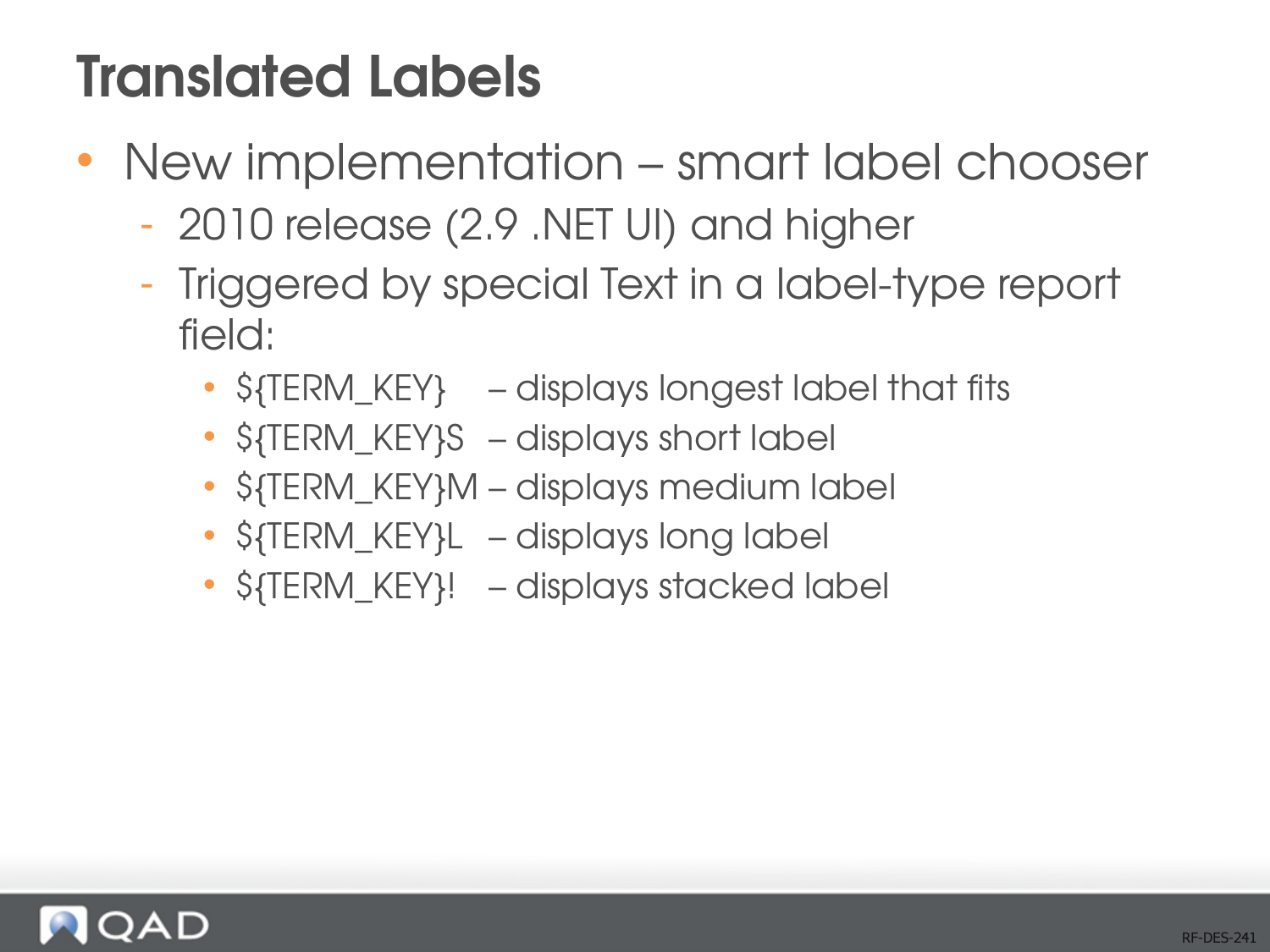

# Translated Labels
New implementation – smart label chooser
2010 release (2.9 .NET UI) and higher
Triggered by special Text in a label-type report field:
${TERM_KEY}	– displays longest label that fits
${TERM_KEY}S	– displays short label
${TERM_KEY}M	– displays medium label
${TERM_KEY}L	– displays long label
${TERM_KEY}!	– displays stacked label
RF-DES-241